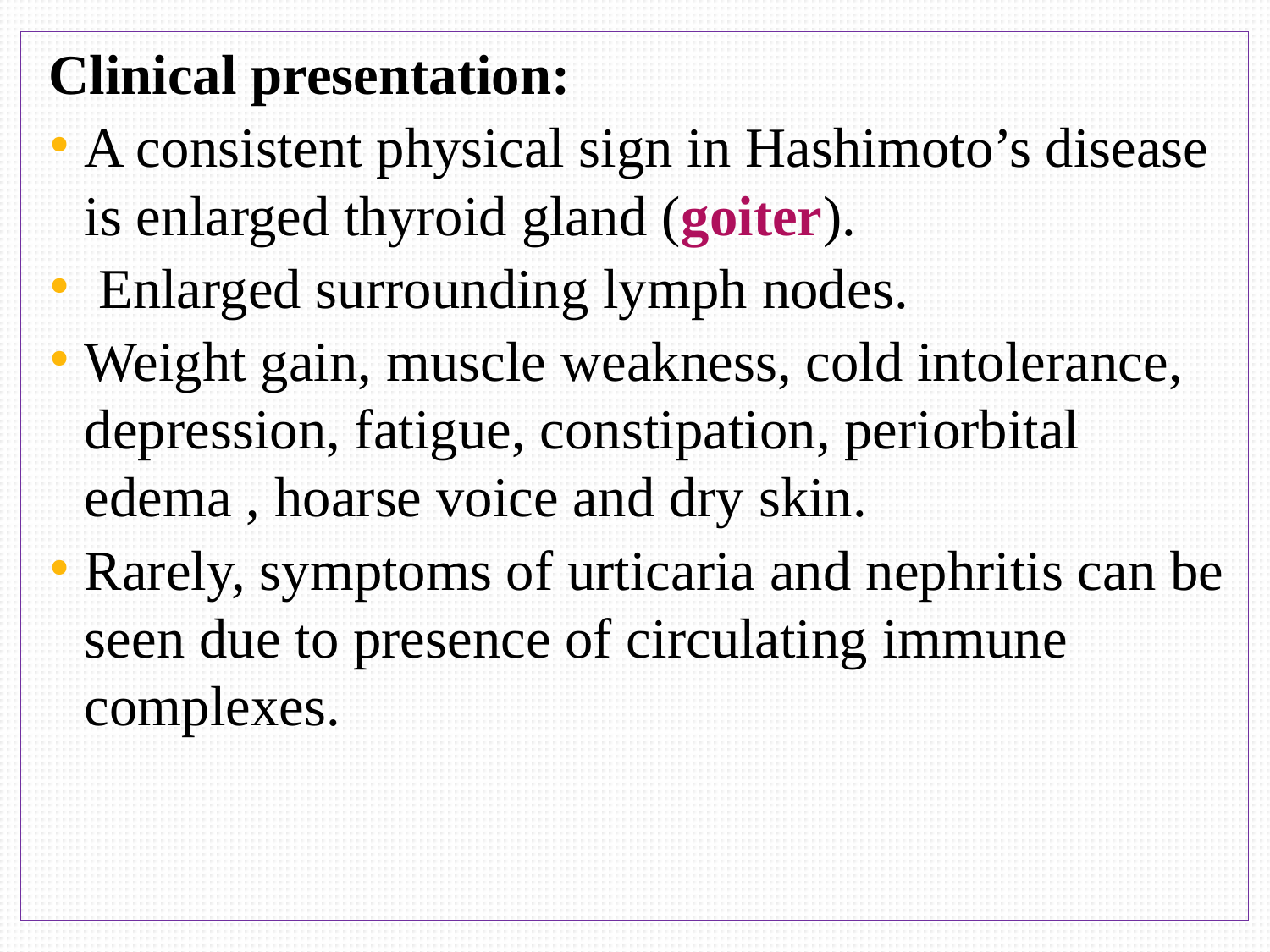

Clinical presentation:
A consistent physical sign in Hashimoto’s disease is enlarged thyroid gland (goiter).
 Enlarged surrounding lymph nodes.
Weight gain, muscle weakness, cold intolerance, depression, fatigue, constipation, periorbital edema , hoarse voice and dry skin.
Rarely, symptoms of urticaria and nephritis can be seen due to presence of circulating immune complexes.